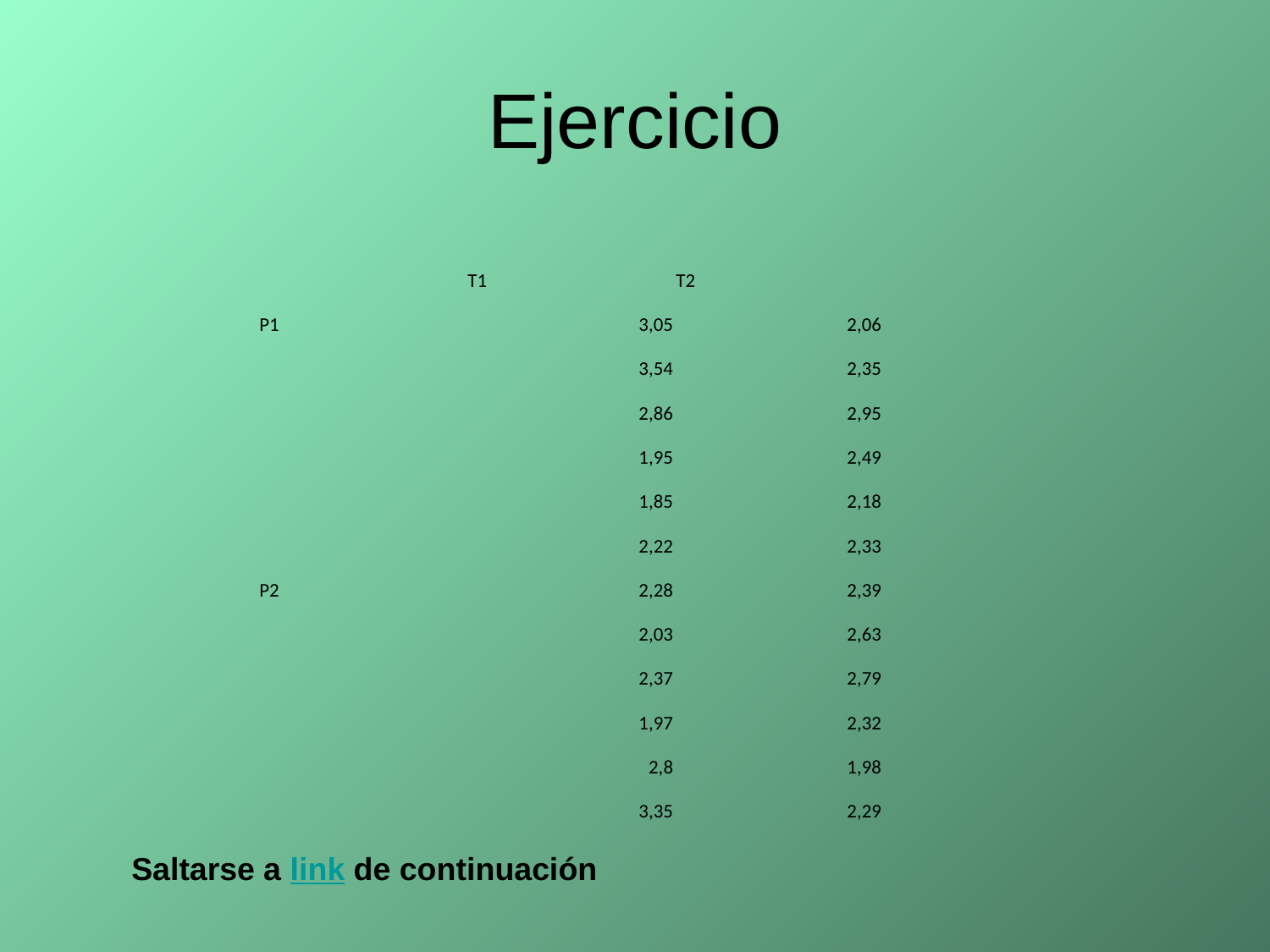

# Ejercicio
|  | T1 | T2 |
| --- | --- | --- |
| P1 | 3,05 | 2,06 |
|  | 3,54 | 2,35 |
|  | 2,86 | 2,95 |
|  | 1,95 | 2,49 |
|  | 1,85 | 2,18 |
|  | 2,22 | 2,33 |
| P2 | 2,28 | 2,39 |
|  | 2,03 | 2,63 |
|  | 2,37 | 2,79 |
|  | 1,97 | 2,32 |
|  | 2,8 | 1,98 |
|  | 3,35 | 2,29 |
Saltarse a link de continuación